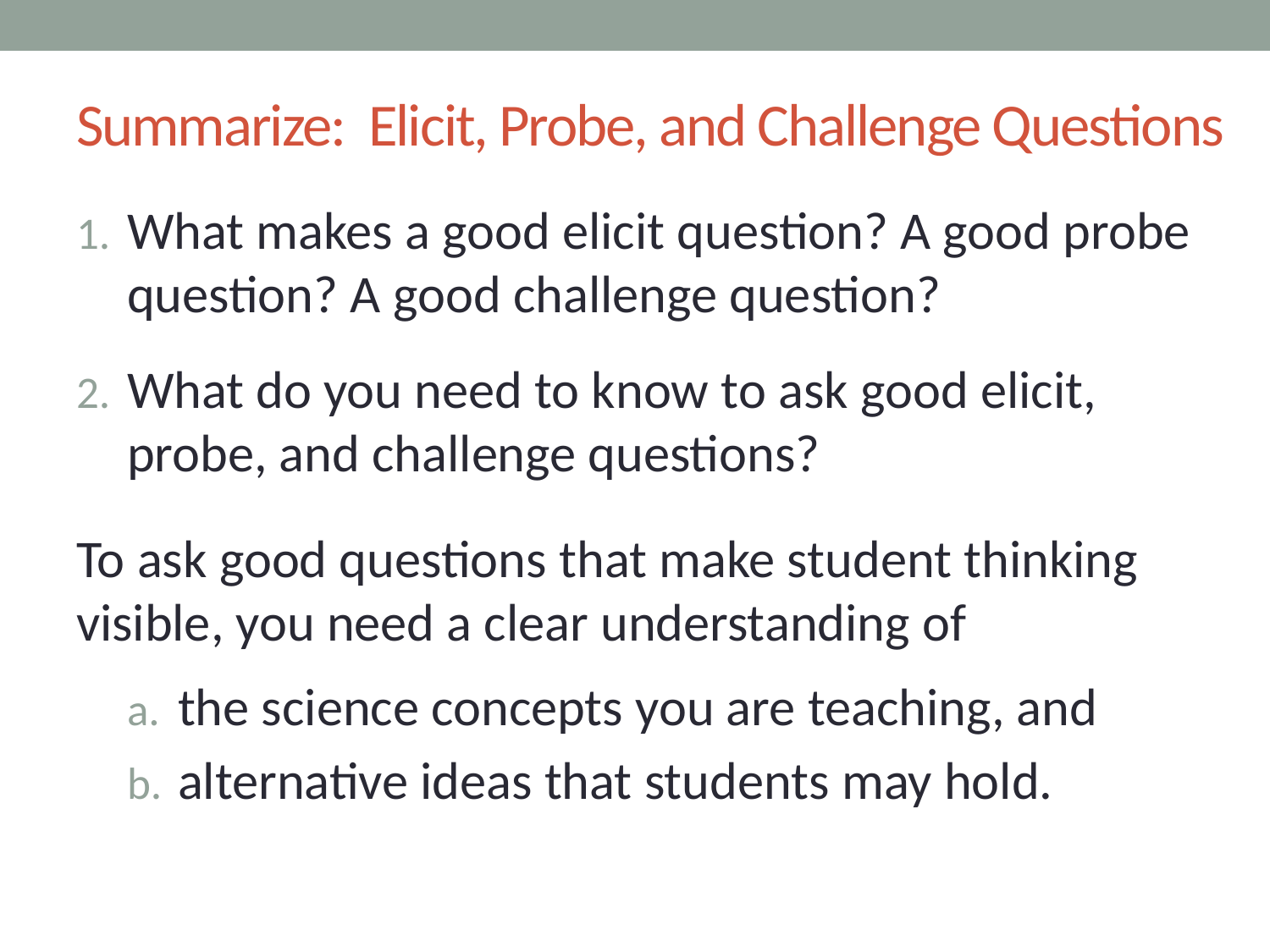

# Summarize:  Elicit, Probe, and Challenge Questions
What makes a good elicit question? A good probe question? A good challenge question?
What do you need to know to ask good elicit, probe, and challenge questions?
To ask good questions that make student thinking visible, you need a clear understanding of
the science concepts you are teaching, and
alternative ideas that students may hold.